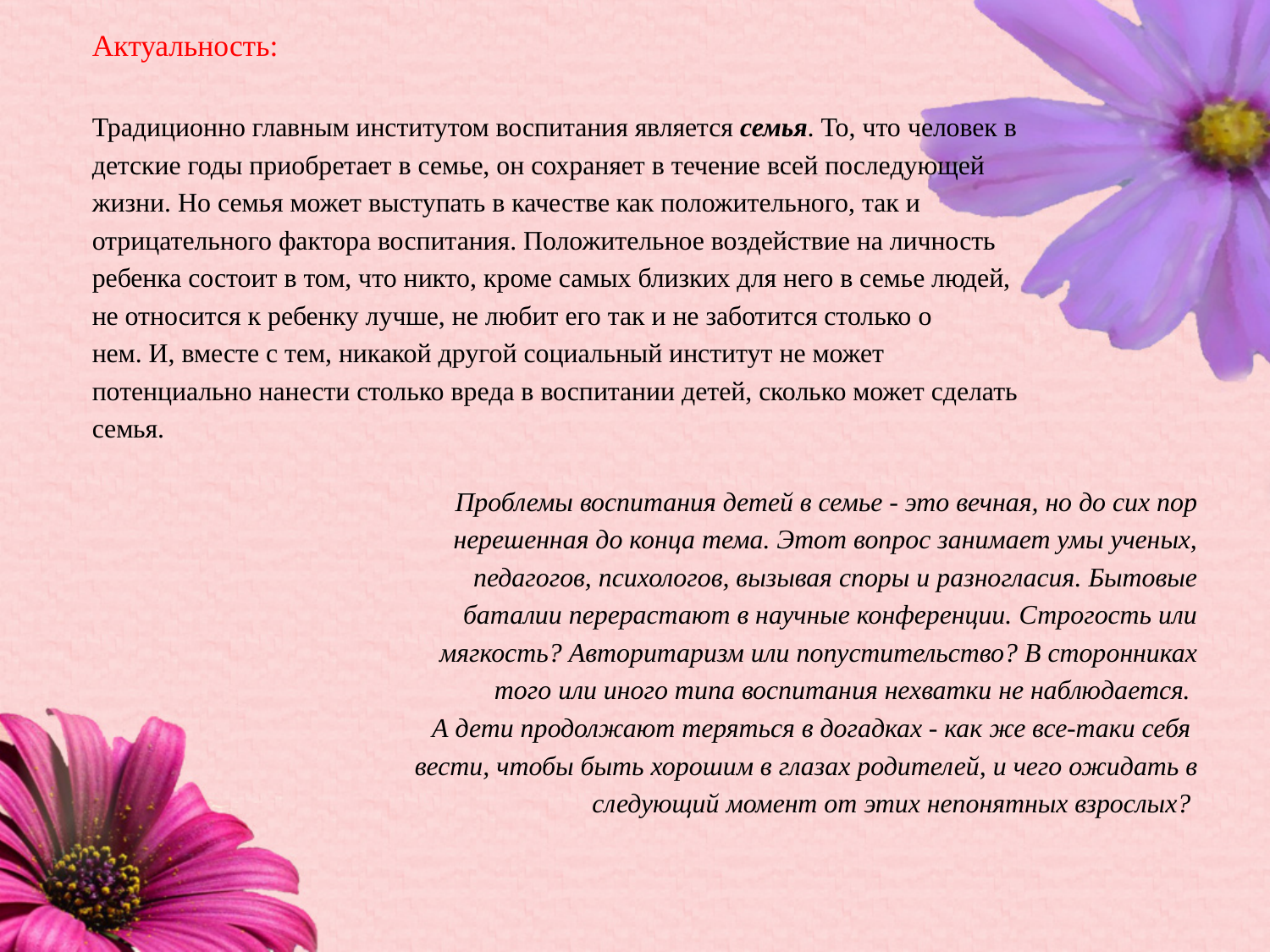

Актуальность:

Традиционно главным институтом воспитания является семья. То, что человек в
детские годы приобретает в семье, он сохраняет в течение всей последующей
жизни. Но семья может выступать в качестве как положительного, так и
отрицательного фактора воспитания. Положительное воздействие на личность
ребенка состоит в том, что никто, кроме самых близких для него в семье людей,
не относится к ребенку лучше, не любит его так и не заботится столько о
нем. И, вместе с тем, никакой другой социальный институт не может
потенциально нанести столько вреда в воспитании детей, сколько может сделать
семья.

	Проблемы воспитания детей в семье - это вечная, но до сих пор
нерешенная до конца тема. Этот вопрос занимает умы ученых,
педагогов, психологов, вызывая споры и разногласия. Бытовые
баталии перерастают в научные конференции. Строгость или
мягкость? Авторитаризм или попустительство? В сторонниках
того или иного типа воспитания нехватки не наблюдается.
	А дети продолжают теряться в догадках - как же все-таки себя
вести, чтобы быть хорошим в глазах родителей, и чего ожидать в
следующий момент от этих непонятных взрослых?